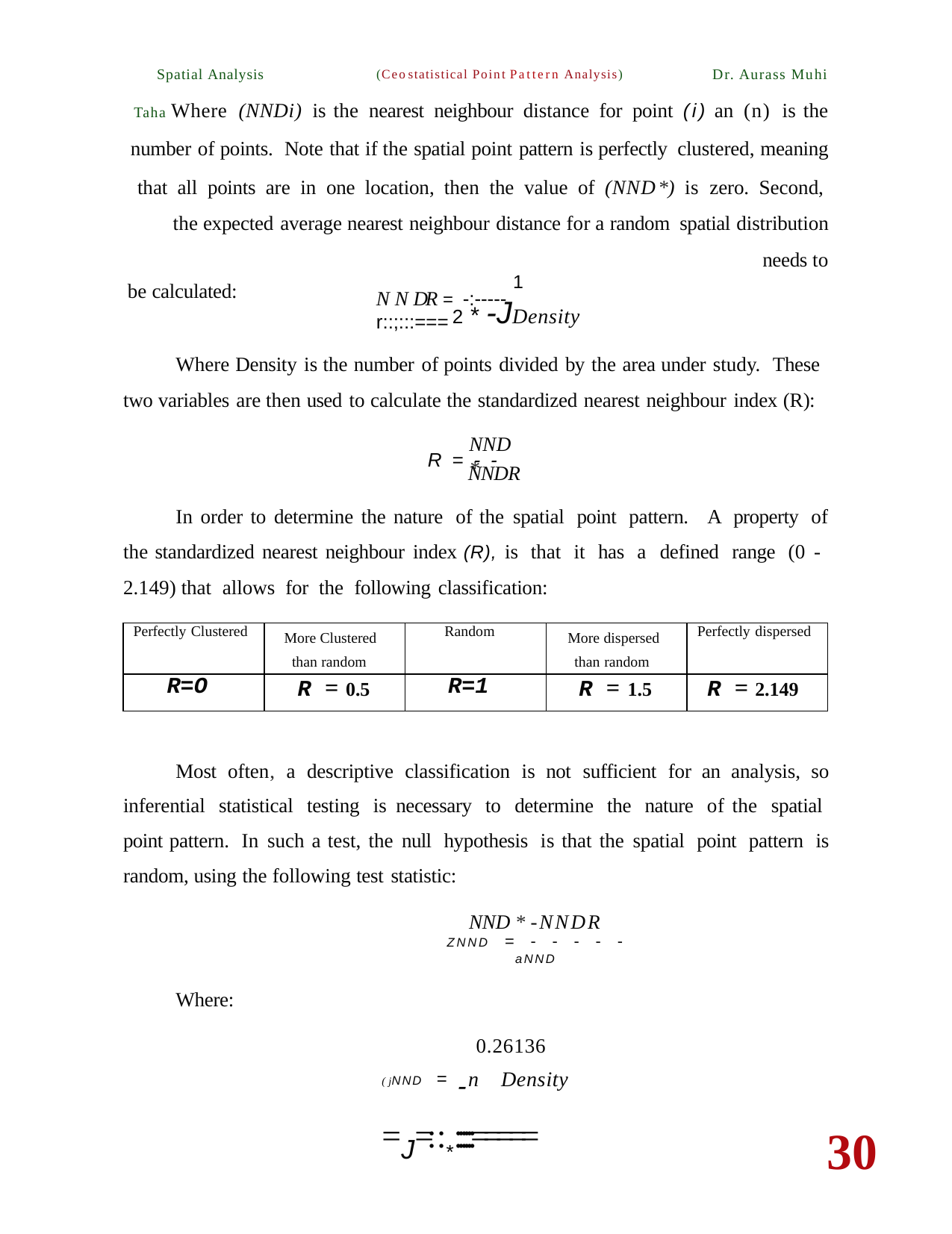

Spatial Analysis	(Ceostatistical Point Pattern Analysis)	Dr. Aurass Muhi Taha Where  (NNDi)  is the  nearest  neighbour  distance  for  point  (i) an  (n)  is the number of points.  Note that if the spatial point pattern is perfectly  clustered, meaning
that  all  points  are  in  one  location,  then  the  value  of  (NND*)  is  zero.  Second,  the expected average nearest neighbour distance for a random  spatial distribution needs to
be calculated:
1
N N DR  = -:-----r::;:::===
2 * -JDensity

Where Density is the number of points divided by the area under study.  These two variables are then used to calculate the standardized nearest neighbour index (R):
NND *
R=--­
NNDR
In order to determine the nature  of the spatial  point  pattern.   A  property  of the standardized nearest neighbour index (R), is  that  it  has  a  defined  range  (0 - 2.149) that  allows  for  the  following classification:
| Perfectly Clustered | More Clustered than random | Random | More dispersed than random | Perfectly dispersed |
| --- | --- | --- | --- | --- |
| R=O | R = 0.5 | R=1 | R = 1.5 | R = 2.149 |
Most  often,  a  descriptive  classification  is  not  sufficient  for  an  analysis,  so inferential  statistical  testing  is necessary  to  determine  the  nature  of the  spatial  point pattern.  In such a test, the null  hypothesis  is that the spatial  point  pattern  is random, using the following test statistic:

NND * -NNDR
ZNND   =-----­
aNND

Where:
0.26136
(jNND   = -=J=::*::::::=====
n	Density
30